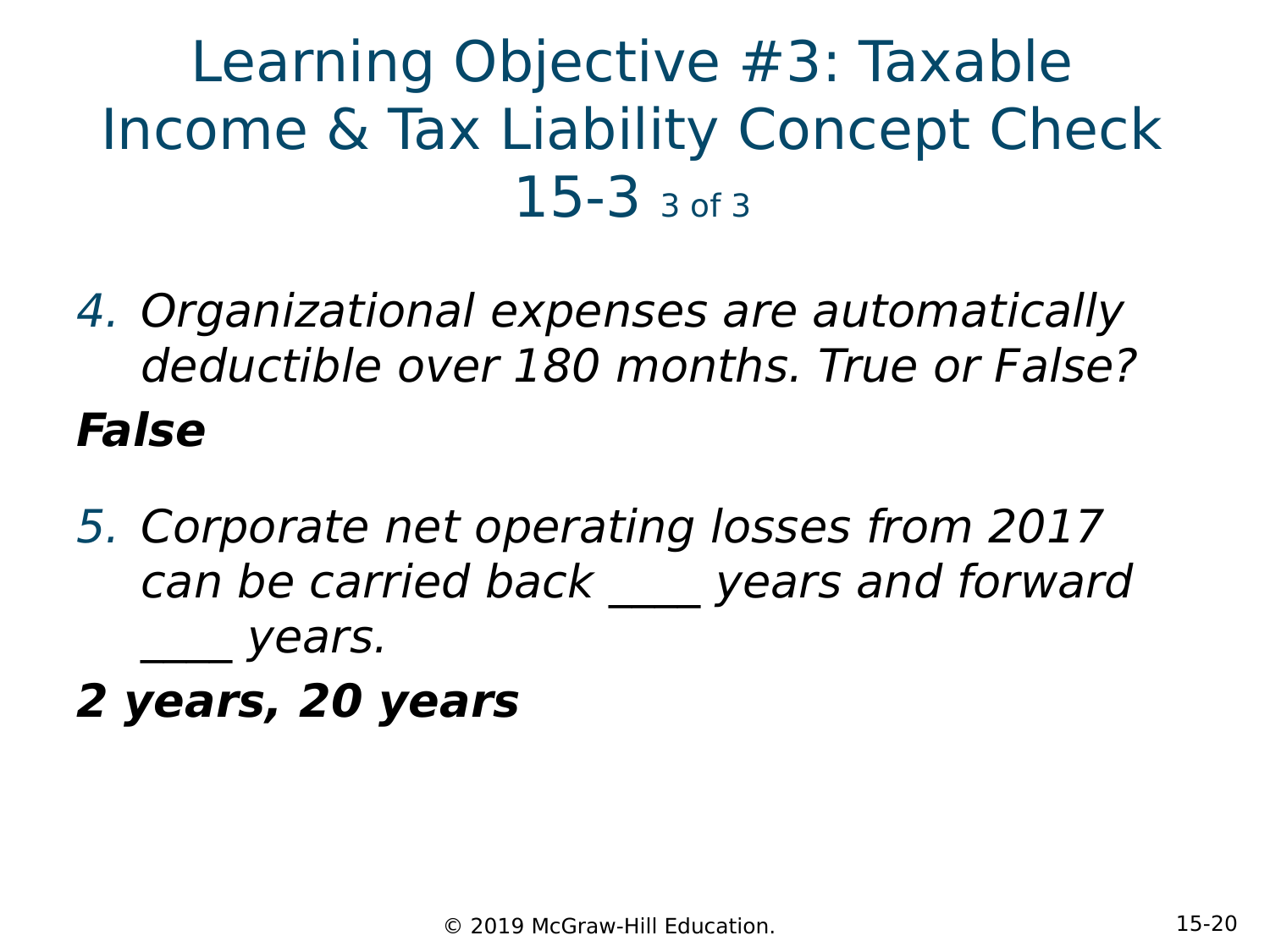

# Learning Objective #3: Taxable Income & Tax Liability Concept Check 15-3 3 of 3
Organizational expenses are automatically deductible over 180 months. True or False?
False
Corporate net operating losses from 2017 can be carried back ____ years and forward ____ years.
2 years, 20 years